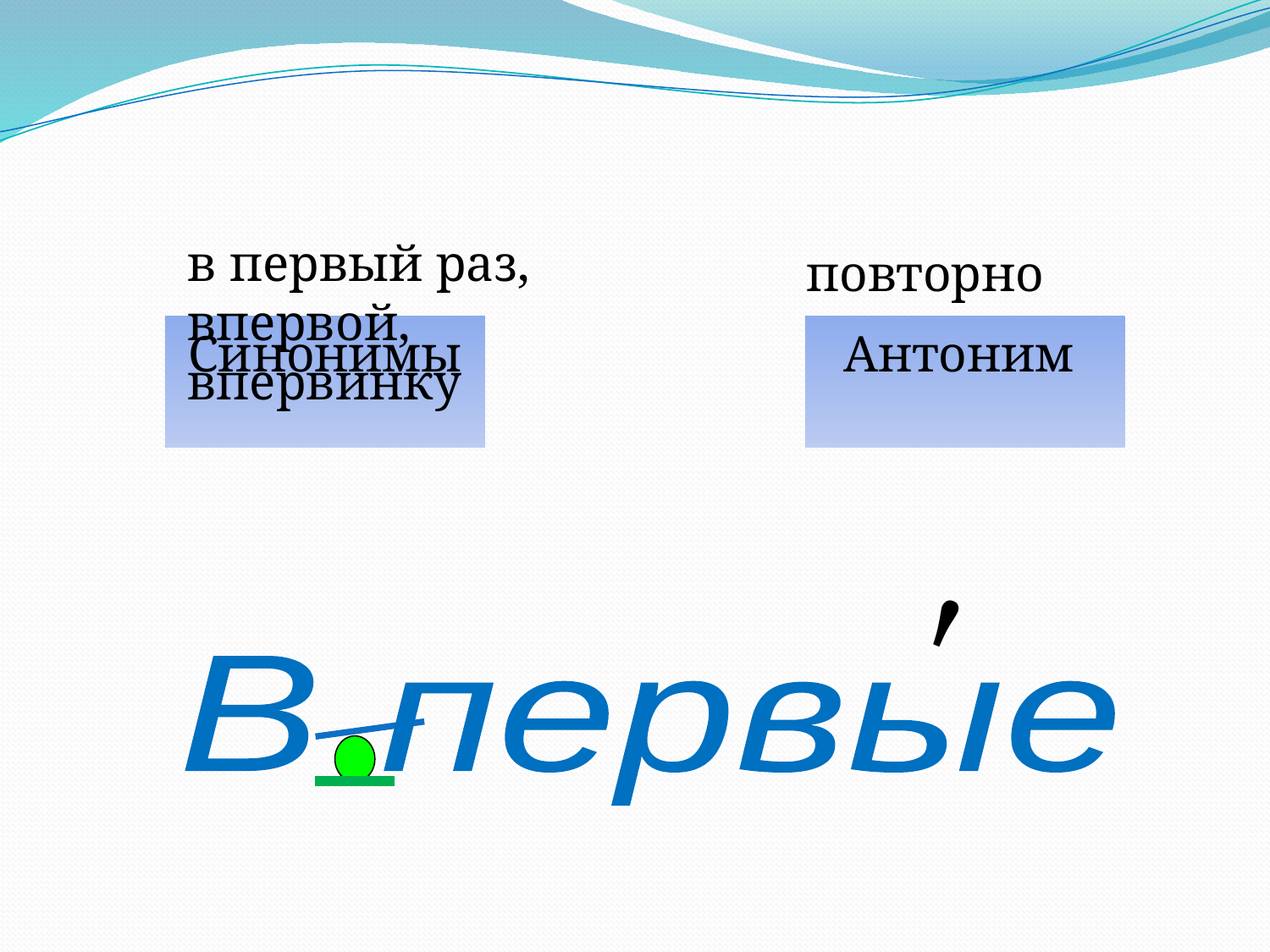

в первый раз, впервой, впервинку
повторно
Синонимы

Антоним

′
В первые
_

_